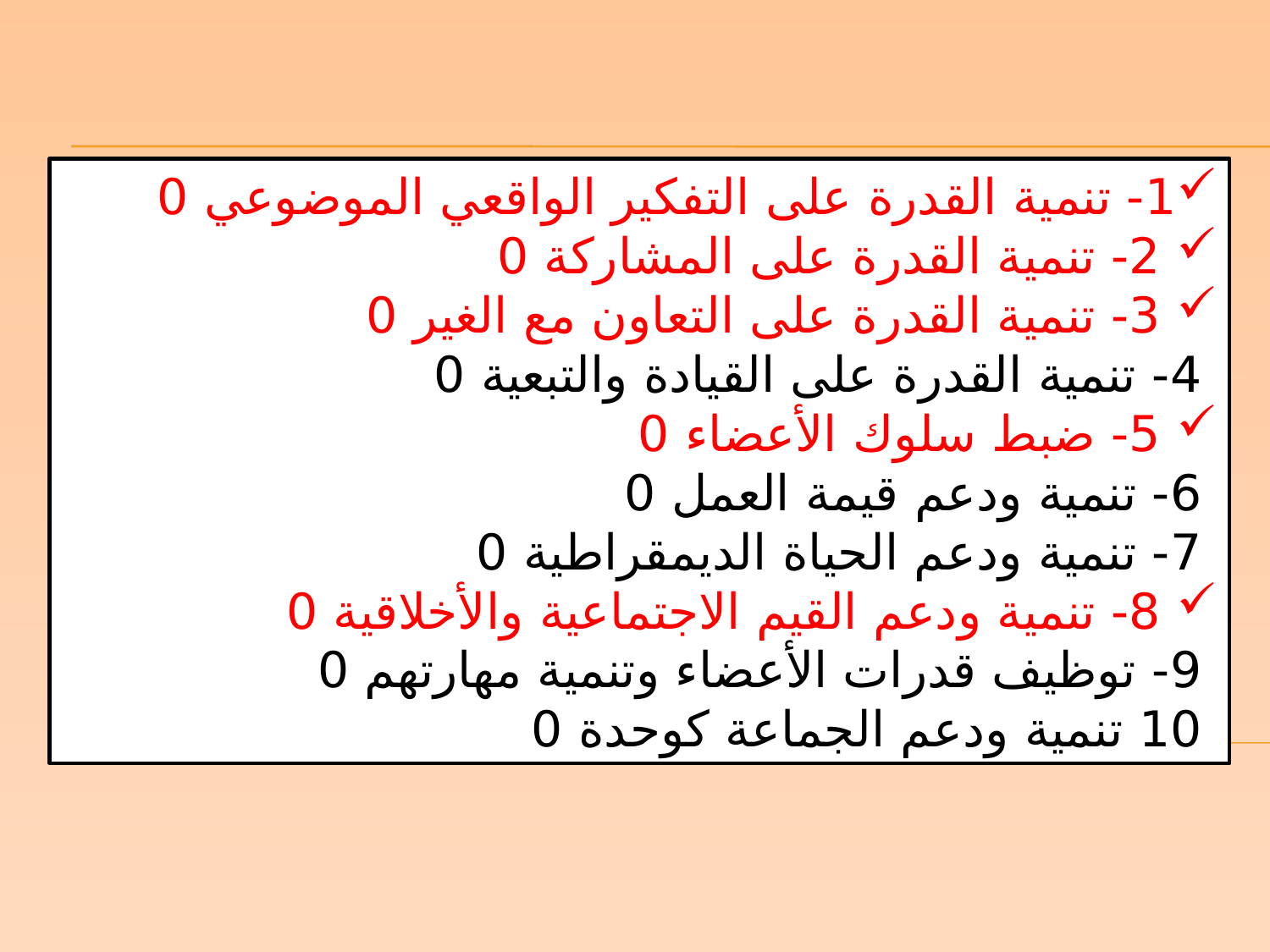

1- تنمية القدرة على التفكير الواقعي الموضوعي 0
 2- تنمية القدرة على المشاركة 0
 3- تنمية القدرة على التعاون مع الغير 0
 4- تنمية القدرة على القيادة والتبعية 0
 5- ضبط سلوك الأعضاء 0
 6- تنمية ودعم قيمة العمل 0
 7- تنمية ودعم الحياة الديمقراطية 0
 8- تنمية ودعم القيم الاجتماعية والأخلاقية 0
 9- توظيف قدرات الأعضاء وتنمية مهارتهم 0
 10 تنمية ودعم الجماعة كوحدة 0